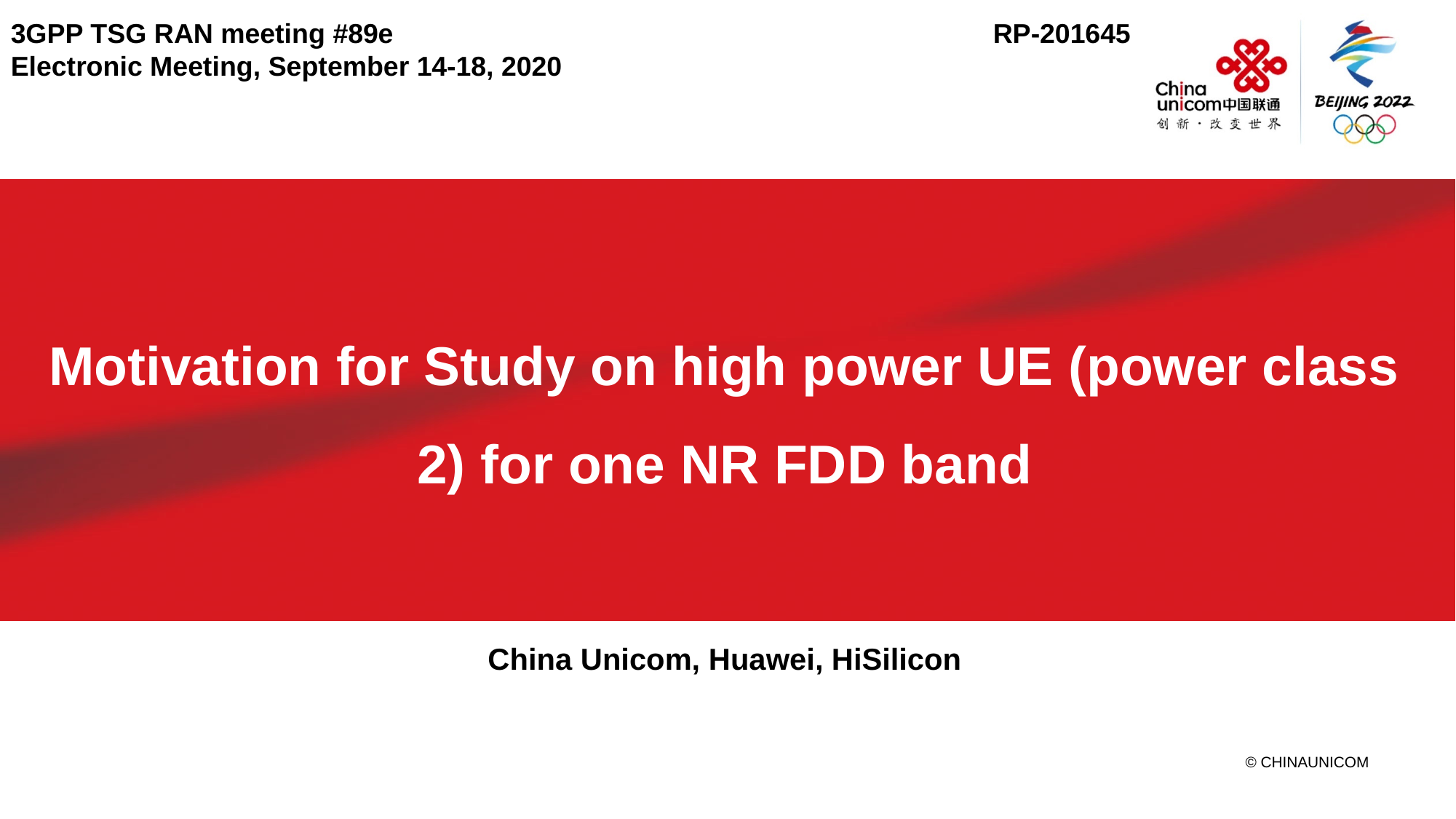

3GPP TSG RAN meeting #89e   						RP-201645
Electronic Meeting, September 14-18, 2020
# Motivation for Study on high power UE (power class 2) for one NR FDD band
China Unicom, Huawei, HiSilicon